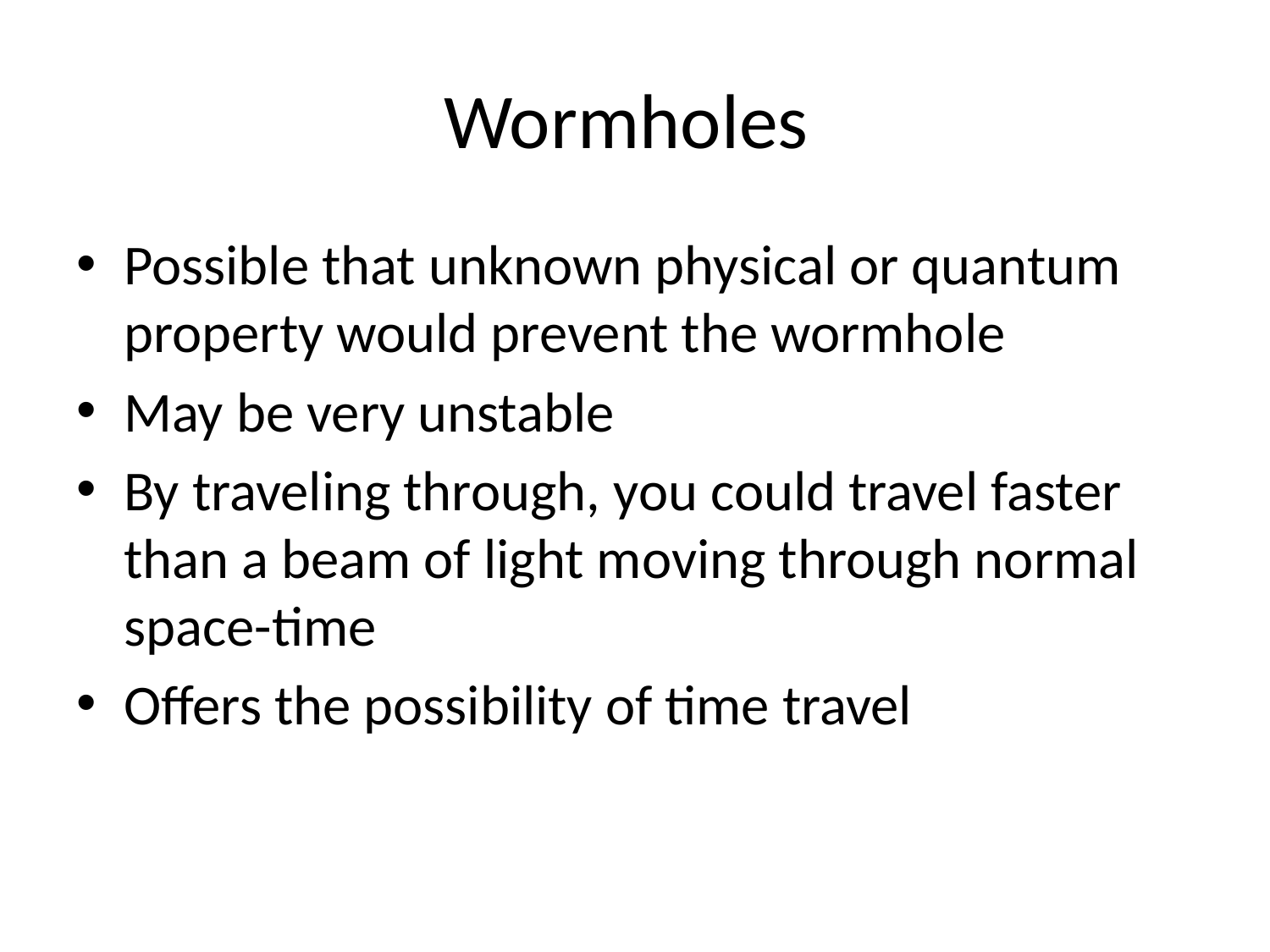

# Wormholes
Possible that unknown physical or quantum property would prevent the wormhole
May be very unstable
By traveling through, you could travel faster than a beam of light moving through normal space-time
Offers the possibility of time travel